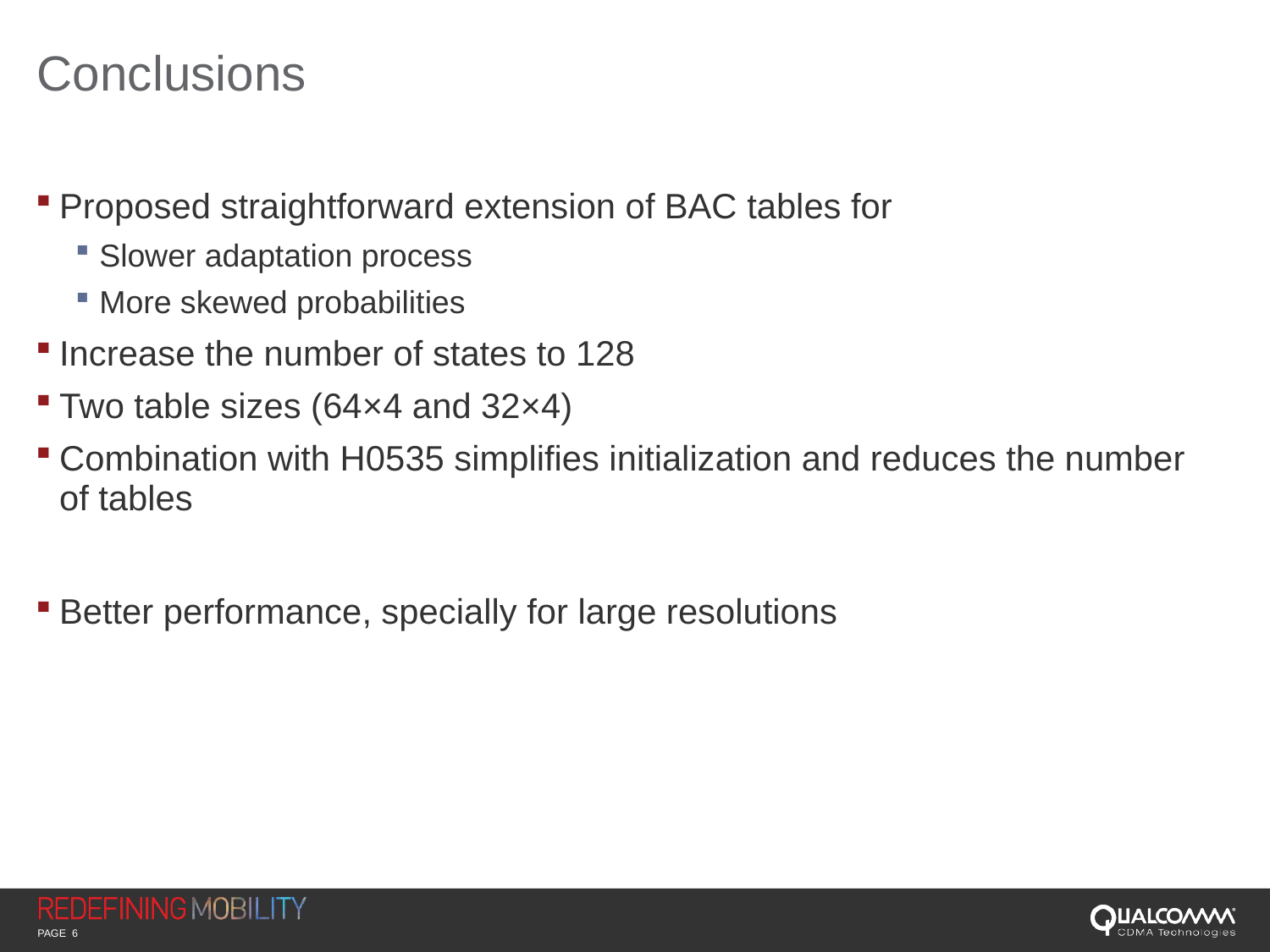

# Conclusions

Proposed straightforward extension of BAC tables for
Slower adaptation process
More skewed probabilities
Increase the number of states to 128
Two table sizes (64×4 and 32×4)
Combination with H0535 simplifies initialization and reduces the number of tables

Better performance, specially for large resolutions